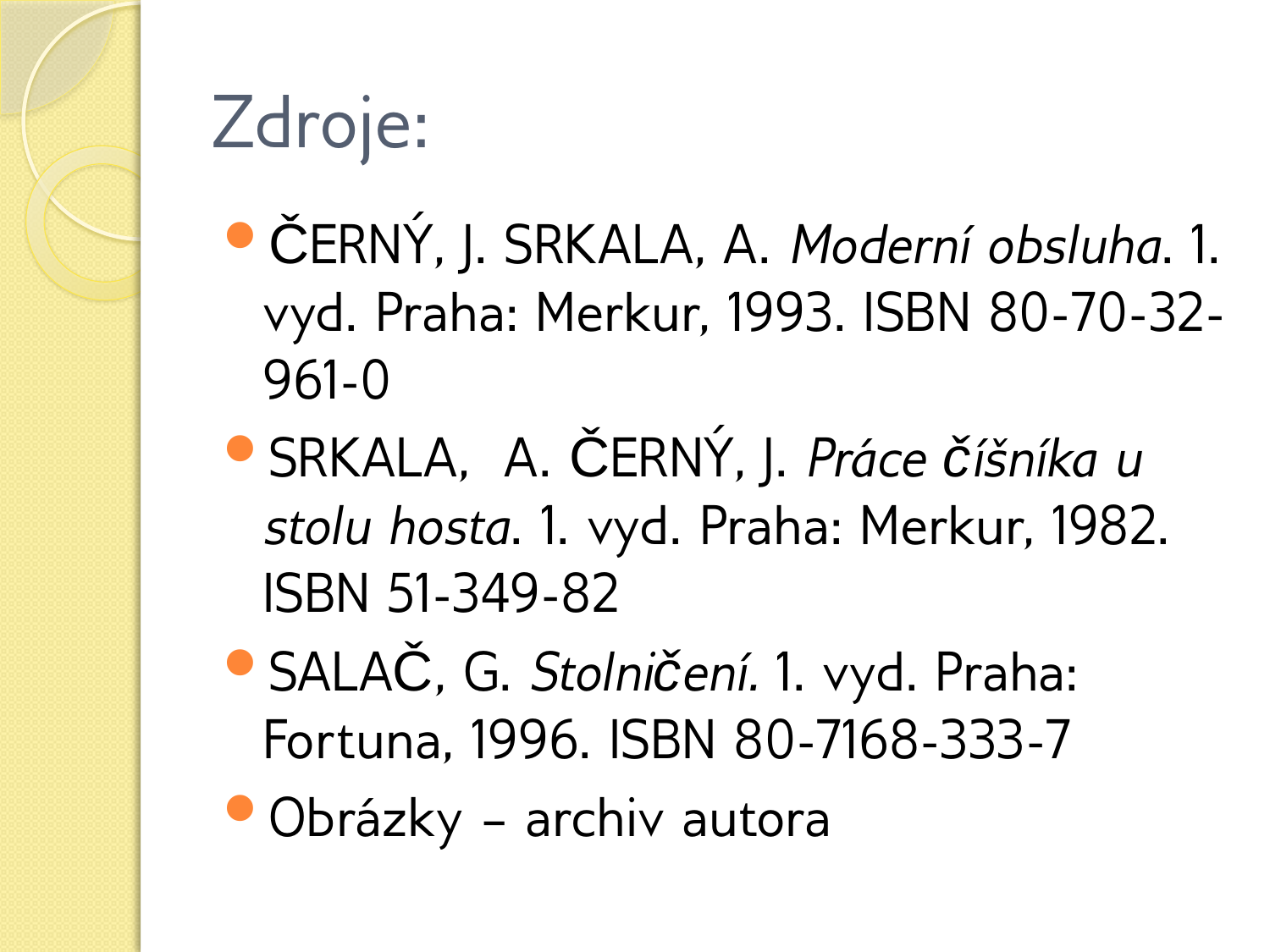

# Zdroje:
ČERNÝ, J. SRKALA, A. Moderní obsluha. 1. vyd. Praha: Merkur, 1993. ISBN 80-70-32-961-0
SRKALA,  A. ČERNÝ, J. Práce číšníka u stolu hosta. 1. vyd. Praha: Merkur, 1982. ISBN 51-349-82
SALAČ, G. Stolničení. 1. vyd. Praha: Fortuna, 1996. ISBN 80-7168-333-7
Obrázky – archiv autora